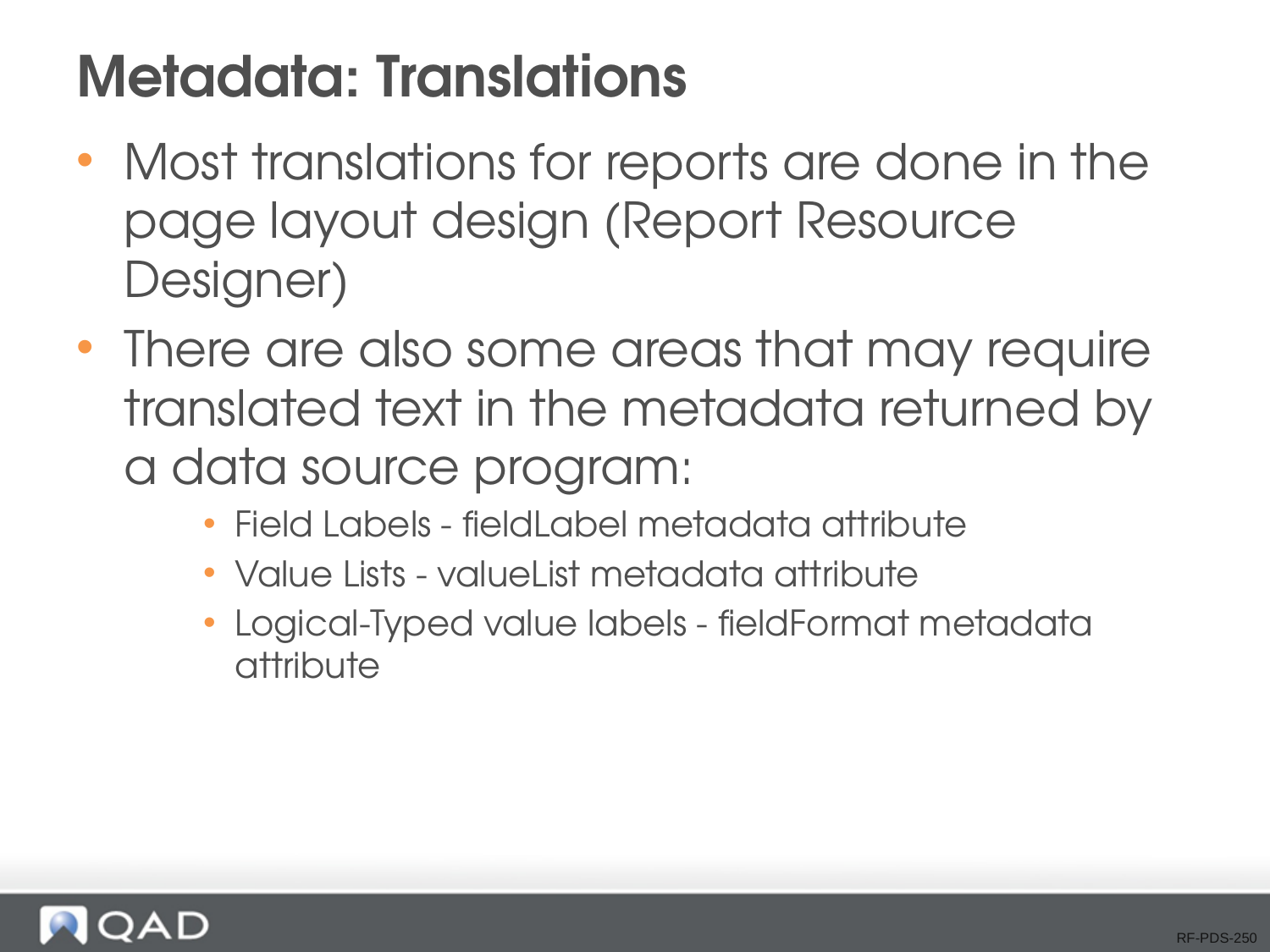

# Metadata: Translations
Most translations for reports are done in the page layout design (Report Resource Designer)
There are also some areas that may require translated text in the metadata returned by a data source program:
Field Labels - fieldLabel metadata attribute
Value Lists - valueList metadata attribute
Logical-Typed value labels - fieldFormat metadata attribute
RF-PDS-250